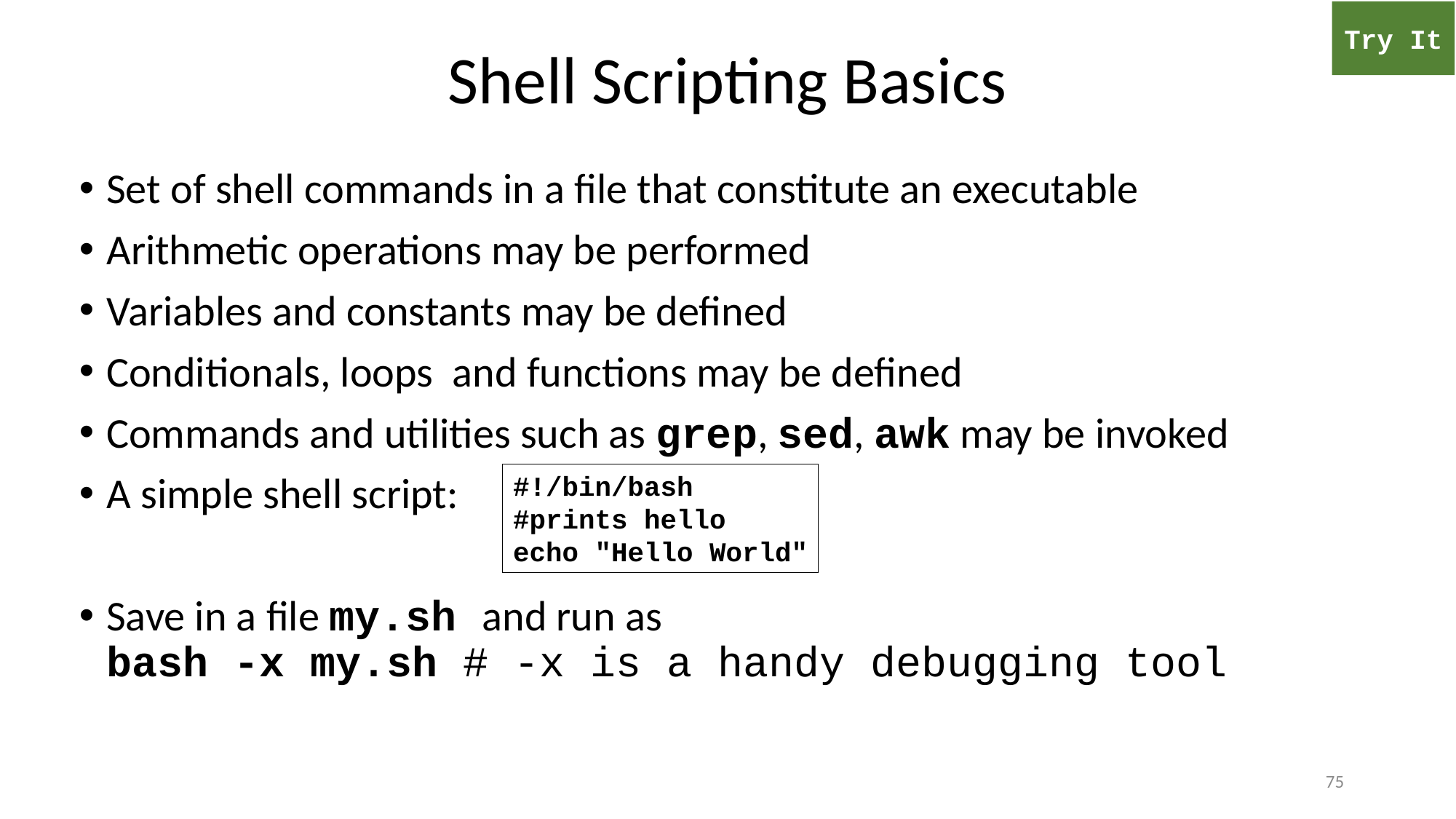

Try It
# Shell Scripting Basics
Set of shell commands in a file that constitute an executable
Arithmetic operations may be performed
Variables and constants may be defined
Conditionals, loops  and functions may be defined
Commands and utilities such as grep, sed, awk may be invoked
A simple shell script:

Save in a file my.sh and run as
bash -x my.sh # -x is a handy debugging tool
#!/bin/bash
#prints hello
echo "Hello World"
75